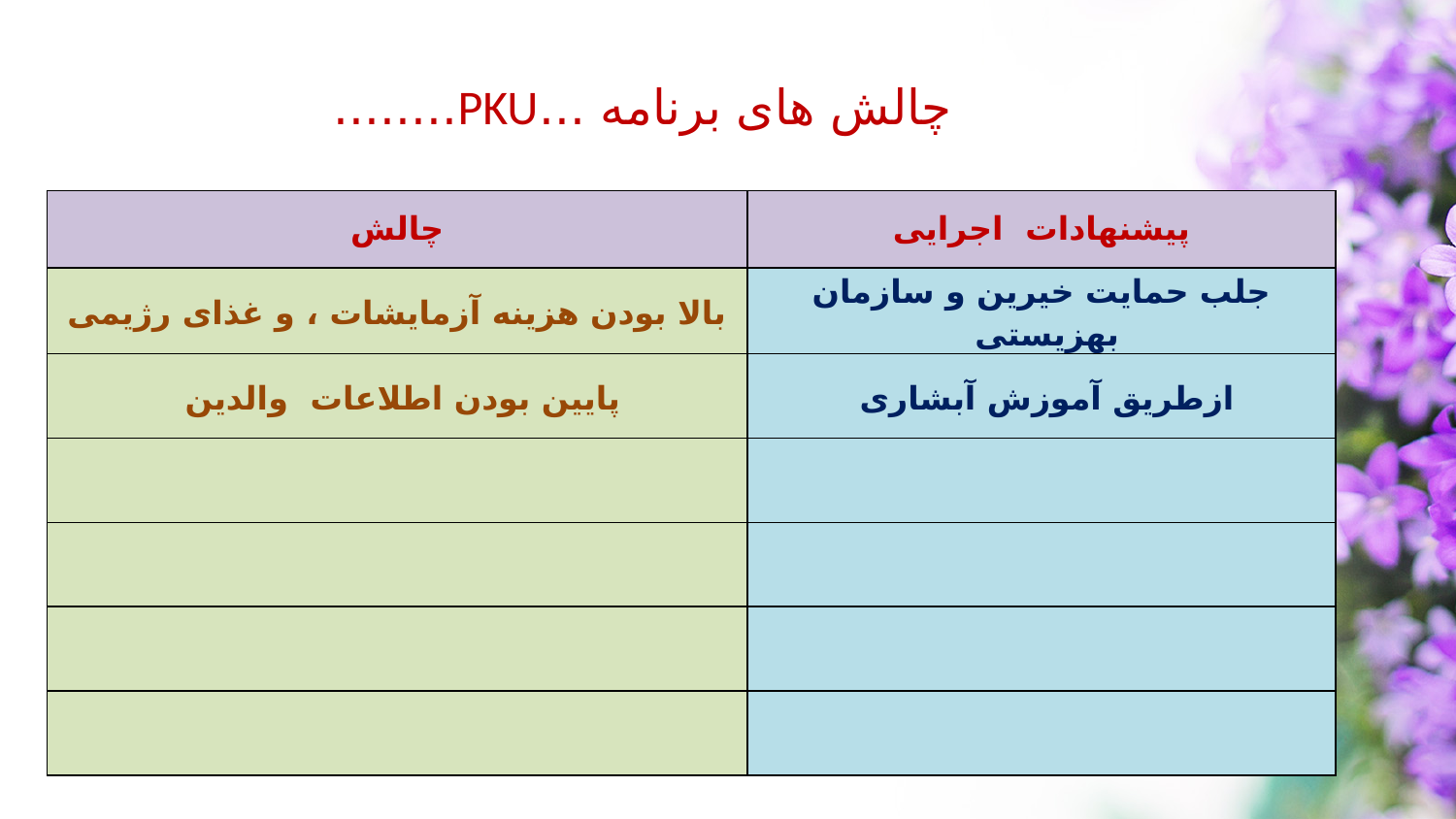

# چالش های برنامه ...PKU........
| چالش | پیشنهادات اجرایی |
| --- | --- |
| بالا بودن هزینه آزمایشات ، و غذای رژیمی | جلب حمایت خیرین و سازمان بهزیستی |
| پایین بودن اطلاعات والدین | ازطریق آموزش آبشاری |
|  |  |
|  |  |
|  |  |
|  |  |